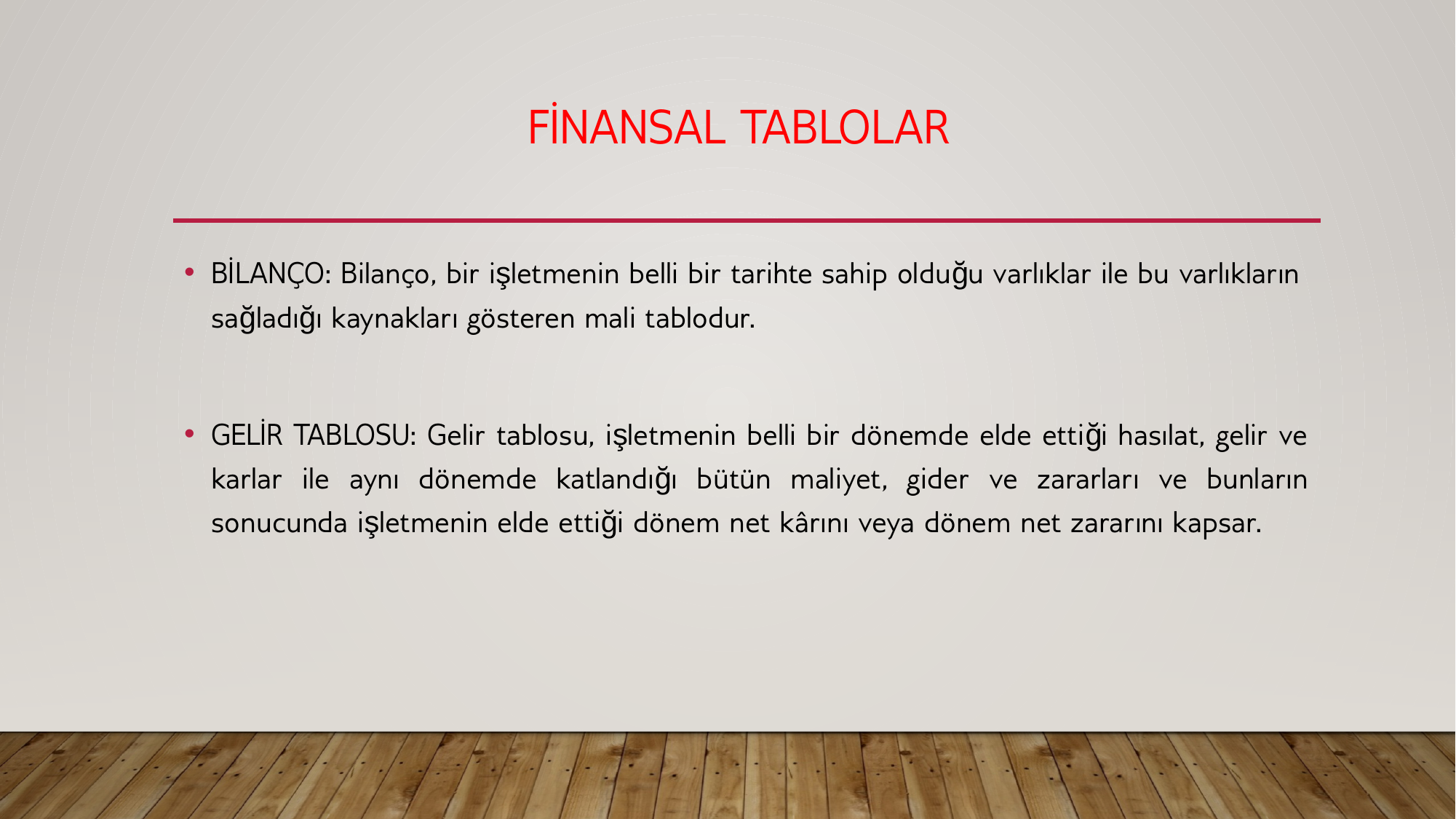

# FİNANSAL TABLOLAR
BİLANÇO: Bilanço, bir işletmenin belli bir tarihte sahip olduğu varlıklar ile bu varlıkların sağladığı kaynakları gösteren mali tablodur.

GELİR TABLOSU: Gelir tablosu, işletmenin belli bir dönemde elde ettiği hasılat, gelir ve karlar ile aynı dönemde katlandığı bütün maliyet, gider ve zararları ve bunların sonucunda işletmenin elde ettiği dönem net kârını veya dönem net zararını kapsar.